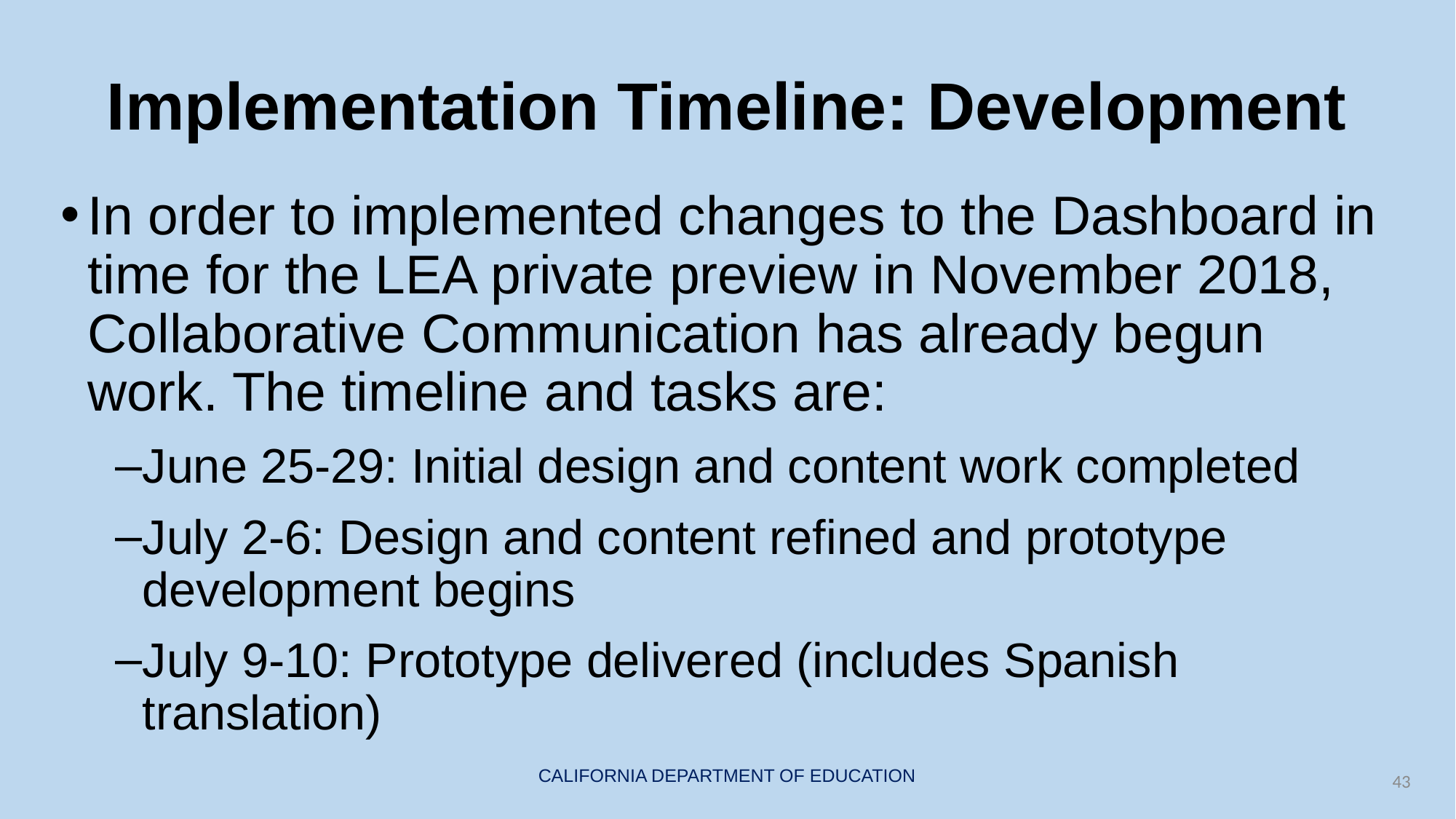

# Implementation Timeline: Development
In order to implemented changes to the Dashboard in time for the LEA private preview in November 2018, Collaborative Communication has already begun work. The timeline and tasks are:
June 25-29: Initial design and content work completed
July 2-6: Design and content refined and prototype development begins
July 9-10: Prototype delivered (includes Spanish translation)
43